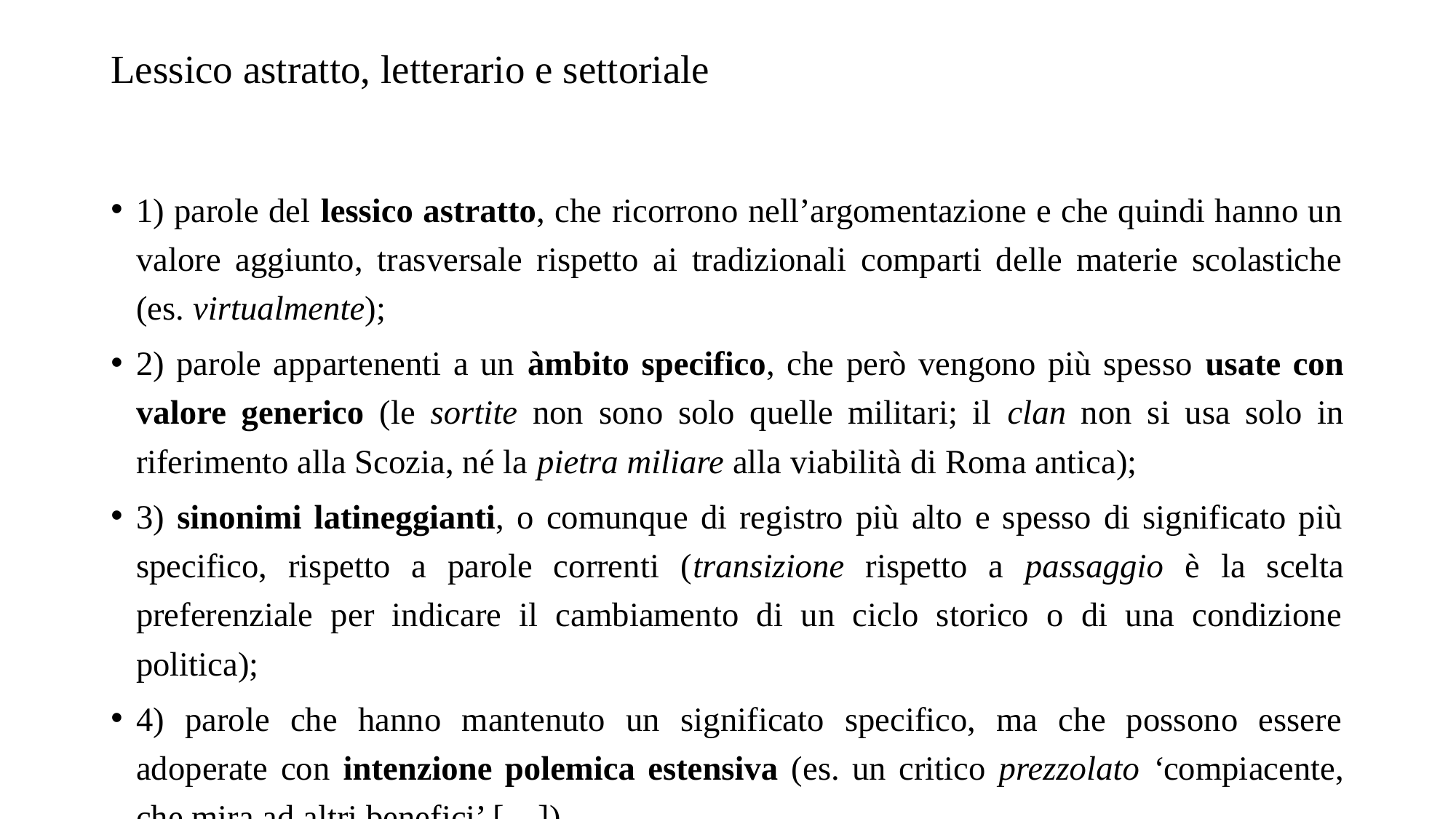

# Lessico astratto, letterario e settoriale

1) parole del lessico astratto, che ricorrono nell’argomentazione e che quindi hanno un valore aggiunto, trasversale rispetto ai tradizionali comparti delle materie scolastiche (es. virtualmente);
2) parole appartenenti a un àmbito specifico, che però vengono più spesso usate con valore generico (le sortite non sono solo quelle militari; il clan non si usa solo in riferimento alla Scozia, né la pietra miliare alla viabilità di Roma antica);
3) sinonimi latineggianti, o comunque di registro più alto e spesso di significato più specifico, rispetto a parole correnti (transizione rispetto a passaggio è la scelta preferenziale per indicare il cambiamento di un ciclo storico o di una condizione politica);
4) parole che hanno mantenuto un significato specifico, ma che possono essere adoperate con intenzione polemica estensiva (es. un critico prezzolato ‘compiacente, che mira ad altri benefici’ […])